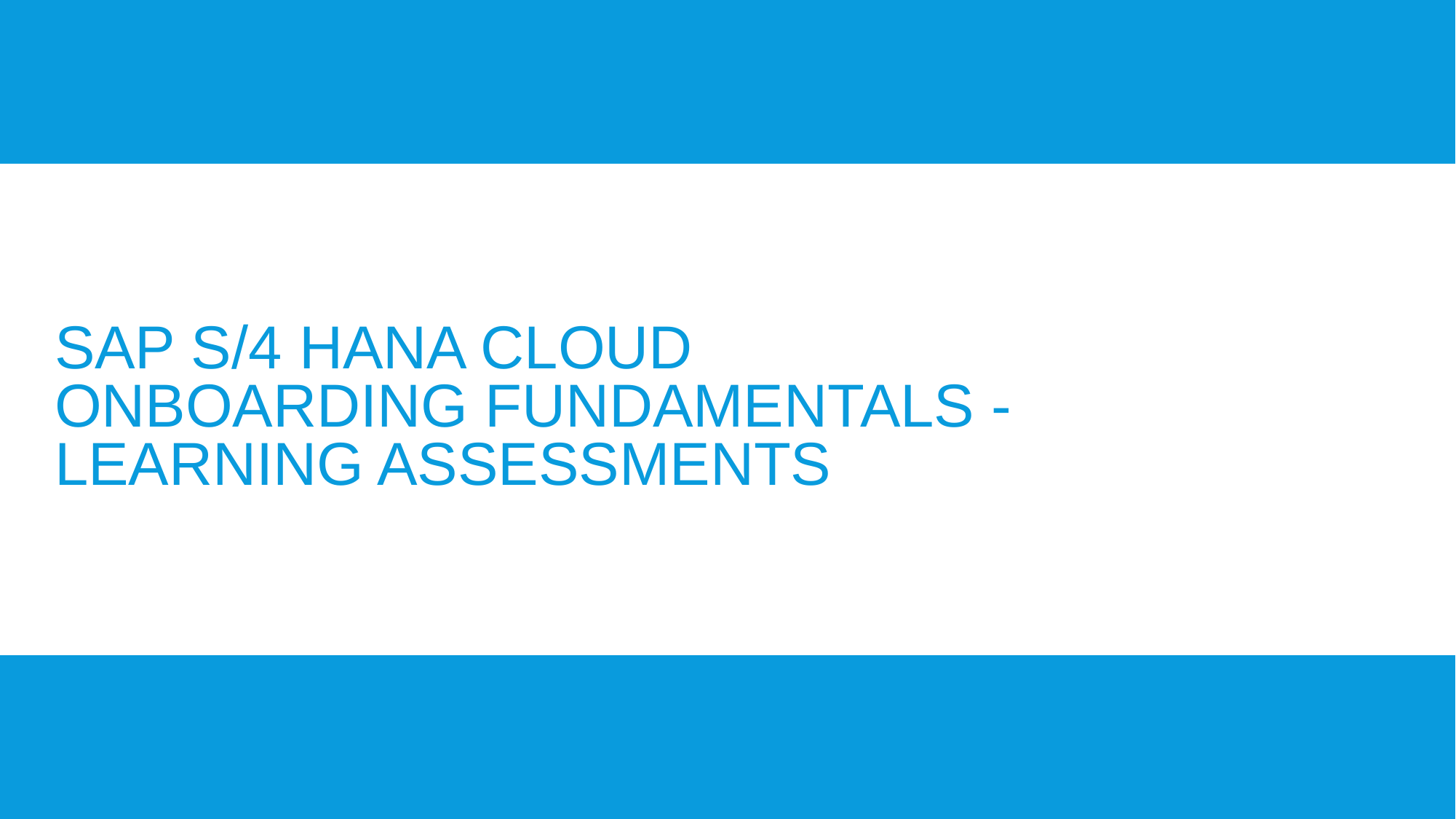

# SAP S/4 HANA Cloud Onboarding Fundamentals - Learning Assessments